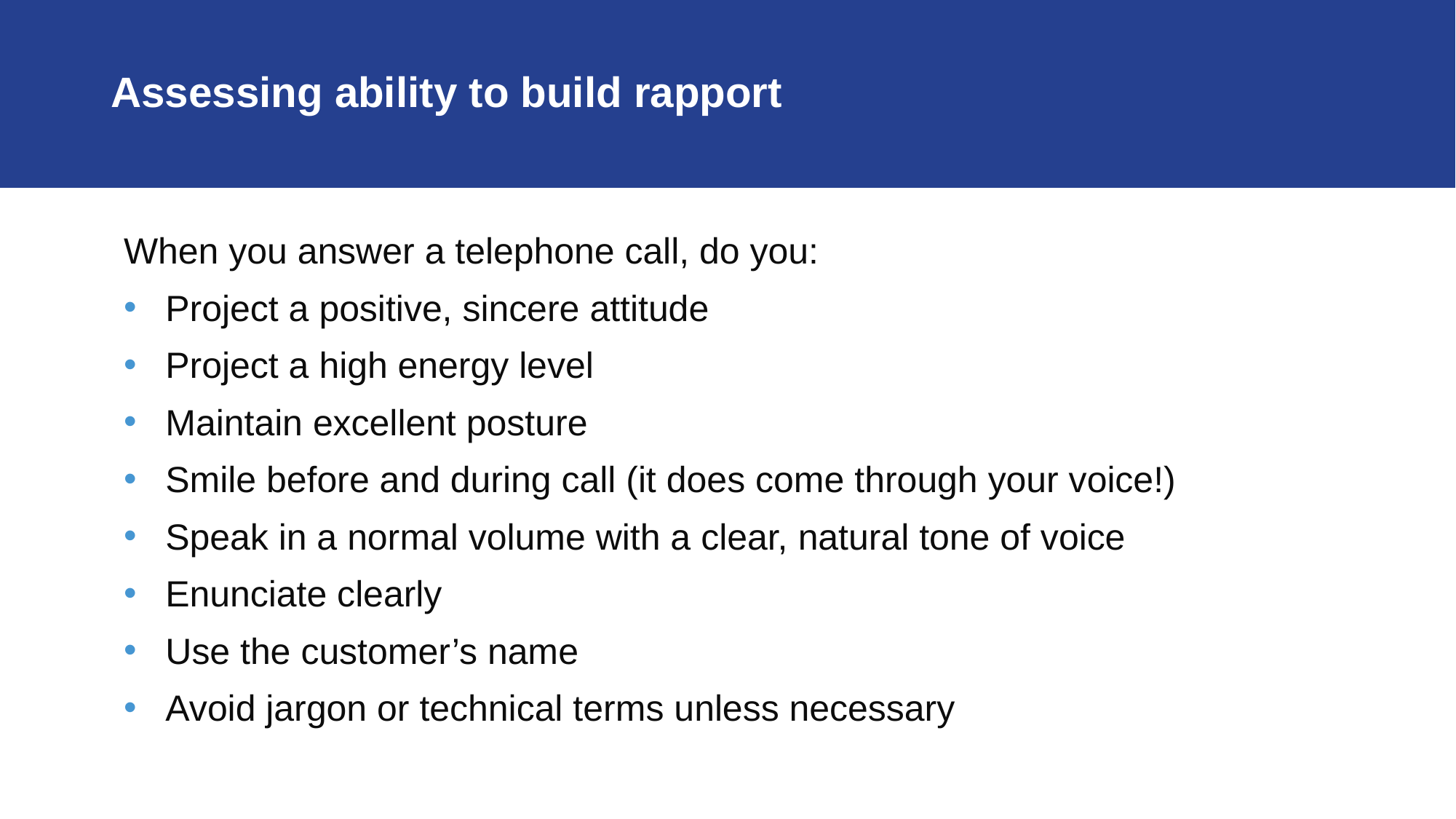

# Assessing ability to build rapport
When you answer a telephone call, do you:
Project a positive, sincere attitude
Project a high energy level
Maintain excellent posture
Smile before and during call (it does come through your voice!)
Speak in a normal volume with a clear, natural tone of voice
Enunciate clearly
Use the customer’s name
Avoid jargon or technical terms unless necessary